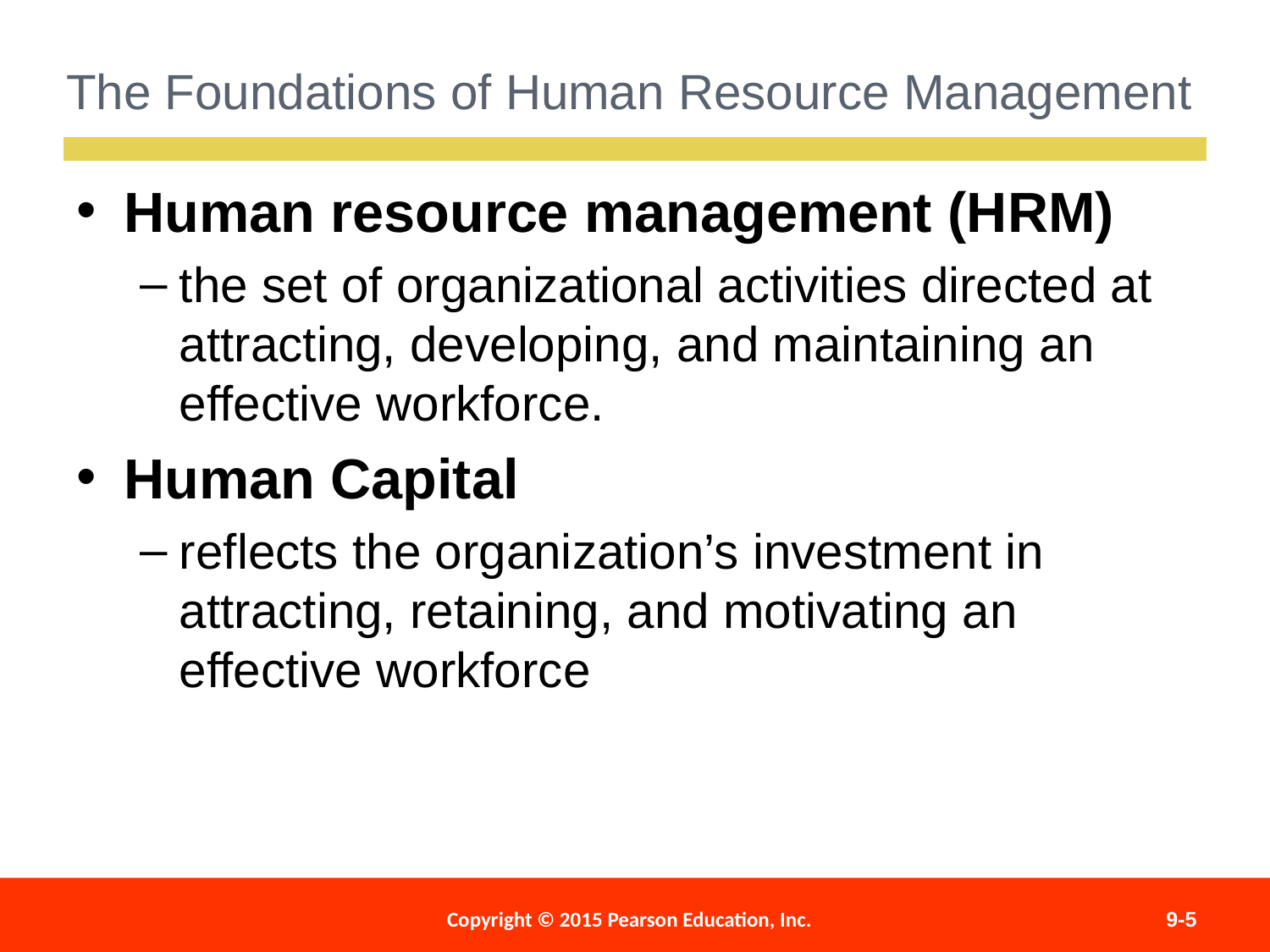

The Foundations of Human Resource Management
Human resource management (HRM)
the set of organizational activities directed at attracting, developing, and maintaining an effective workforce.
Human Capital
reflects the organization’s investment in attracting, retaining, and motivating an effective workforce